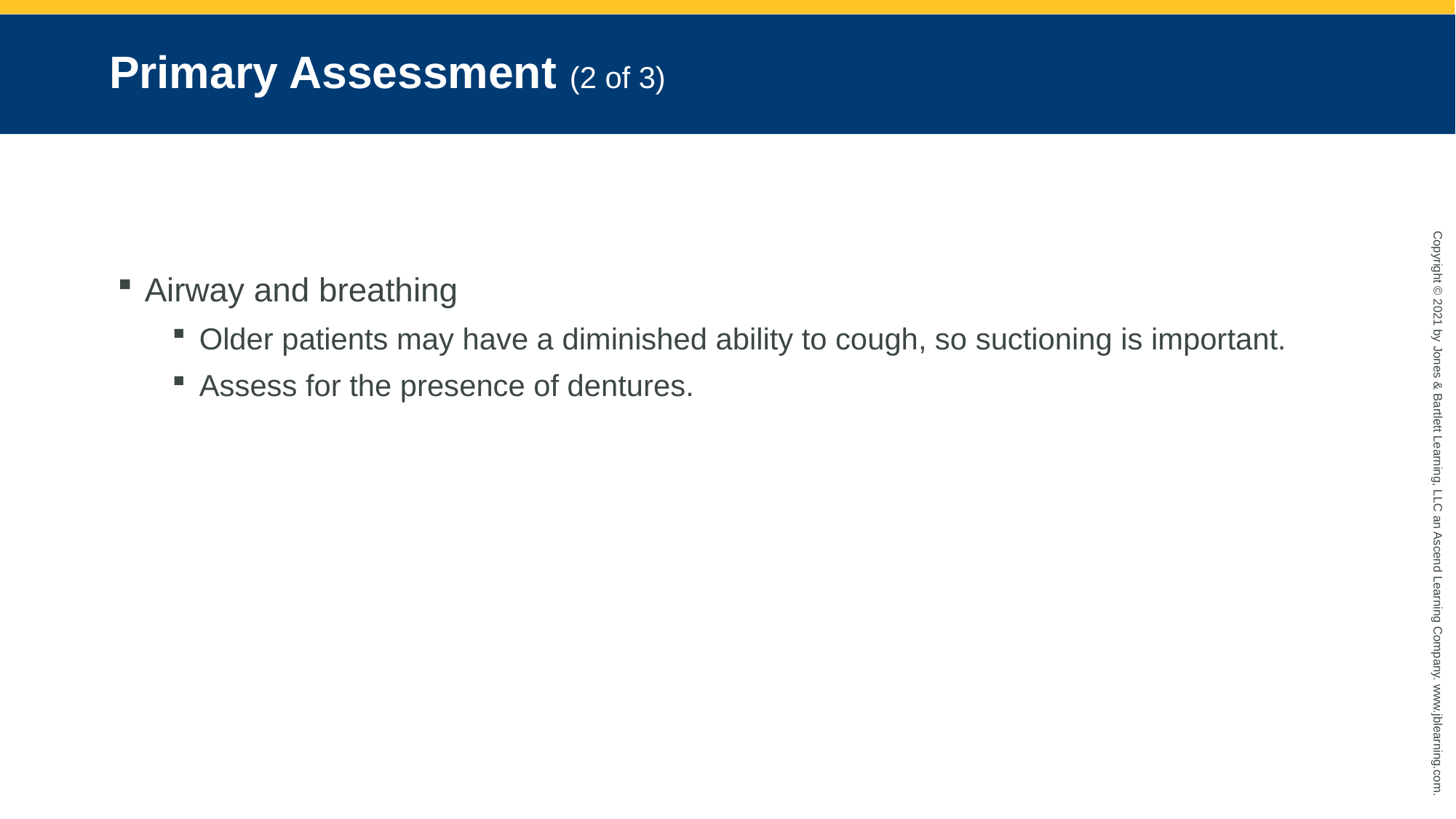

# Primary Assessment (2 of 3)
Airway and breathing
Older patients may have a diminished ability to cough, so suctioning is important.
Assess for the presence of dentures.